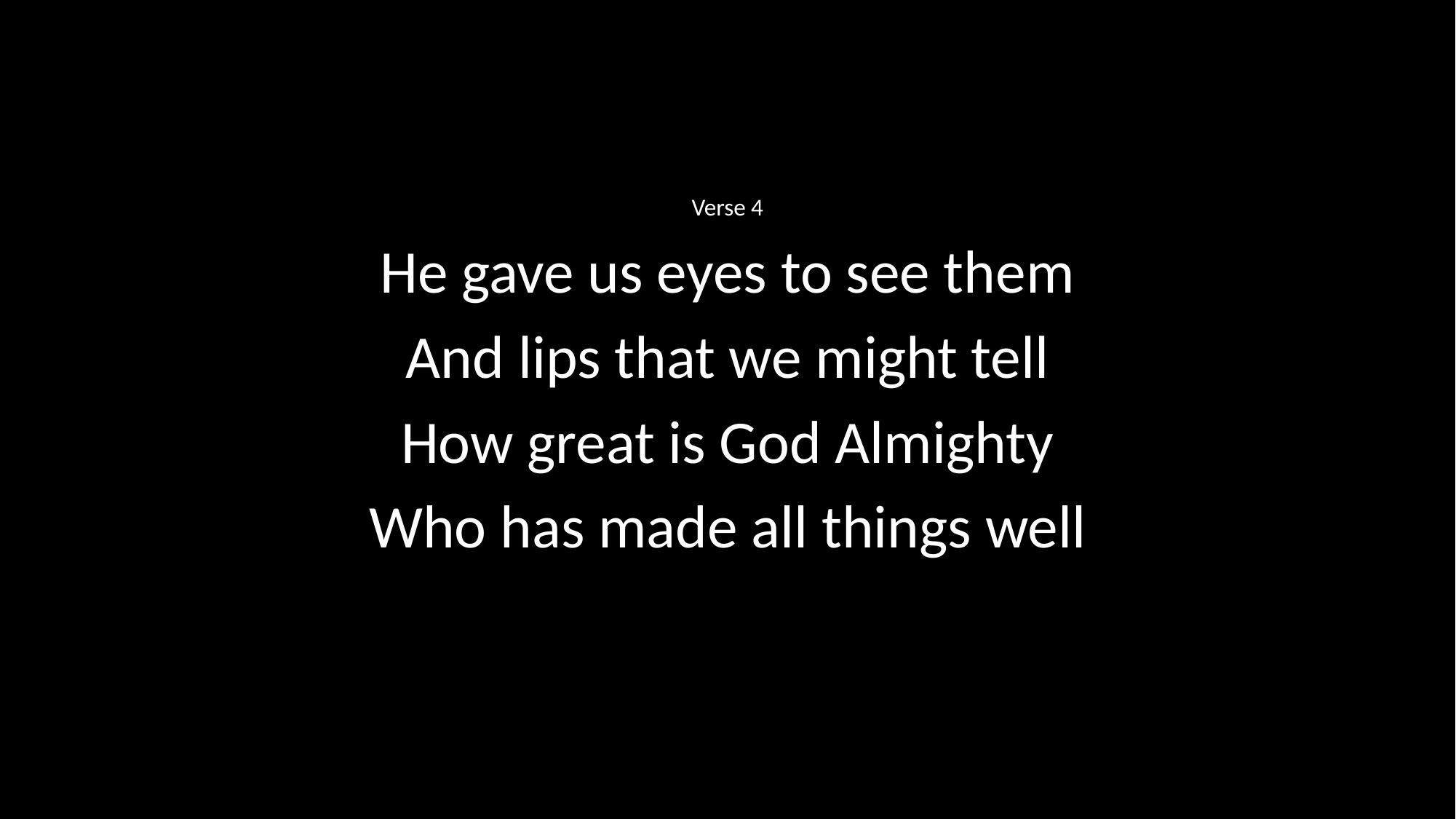

Verse 4
He gave us eyes to see them
And lips that we might tell
How great is God Almighty
Who has made all things well